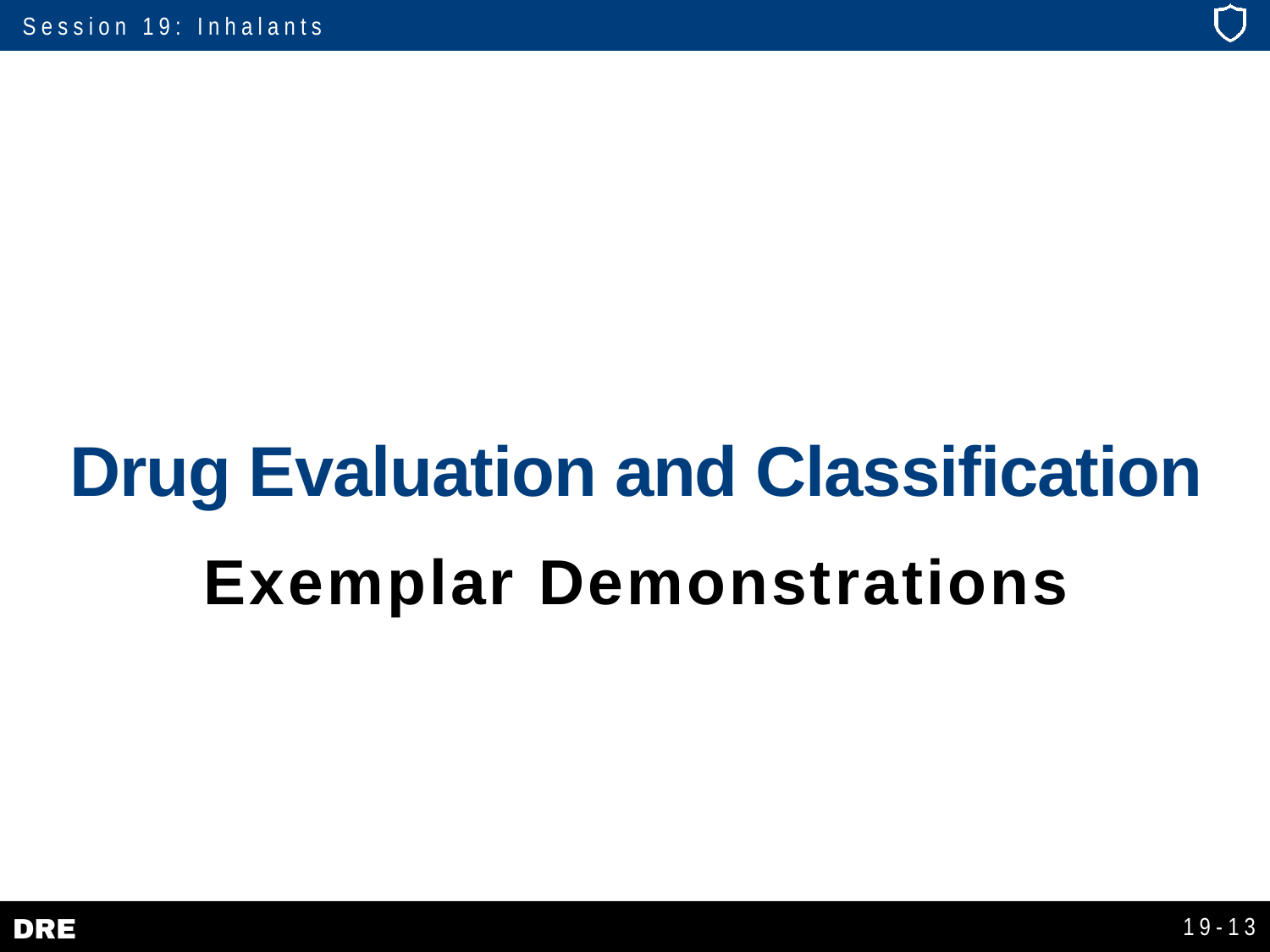

# Drug Evaluation and Classification
Exemplar Demonstrations
19-13